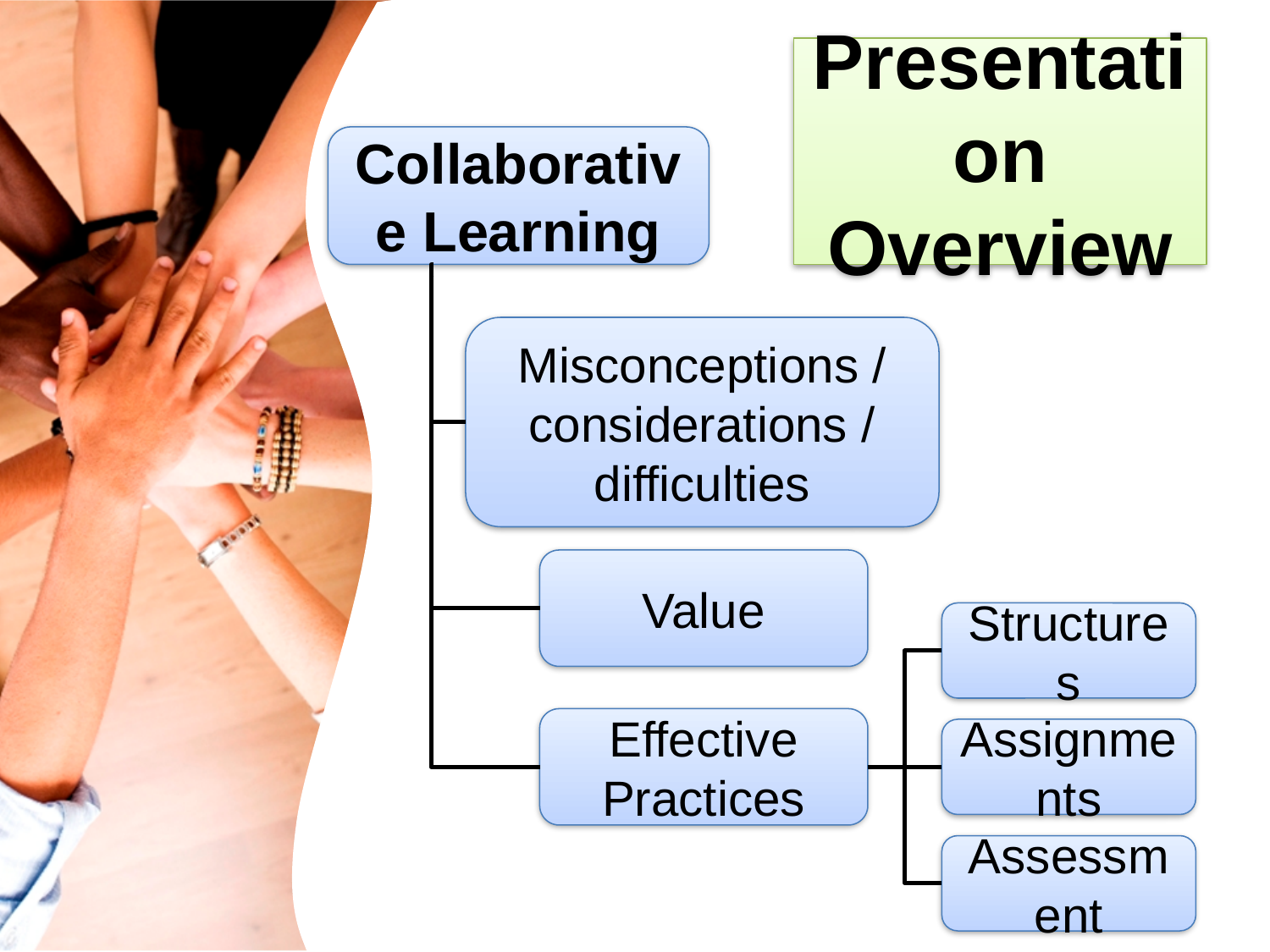

# Presentation Overview
Collaborative Learning
Misconceptions / considerations / difficulties
Value
Structures
Effective Practices
Assignments
Assessment